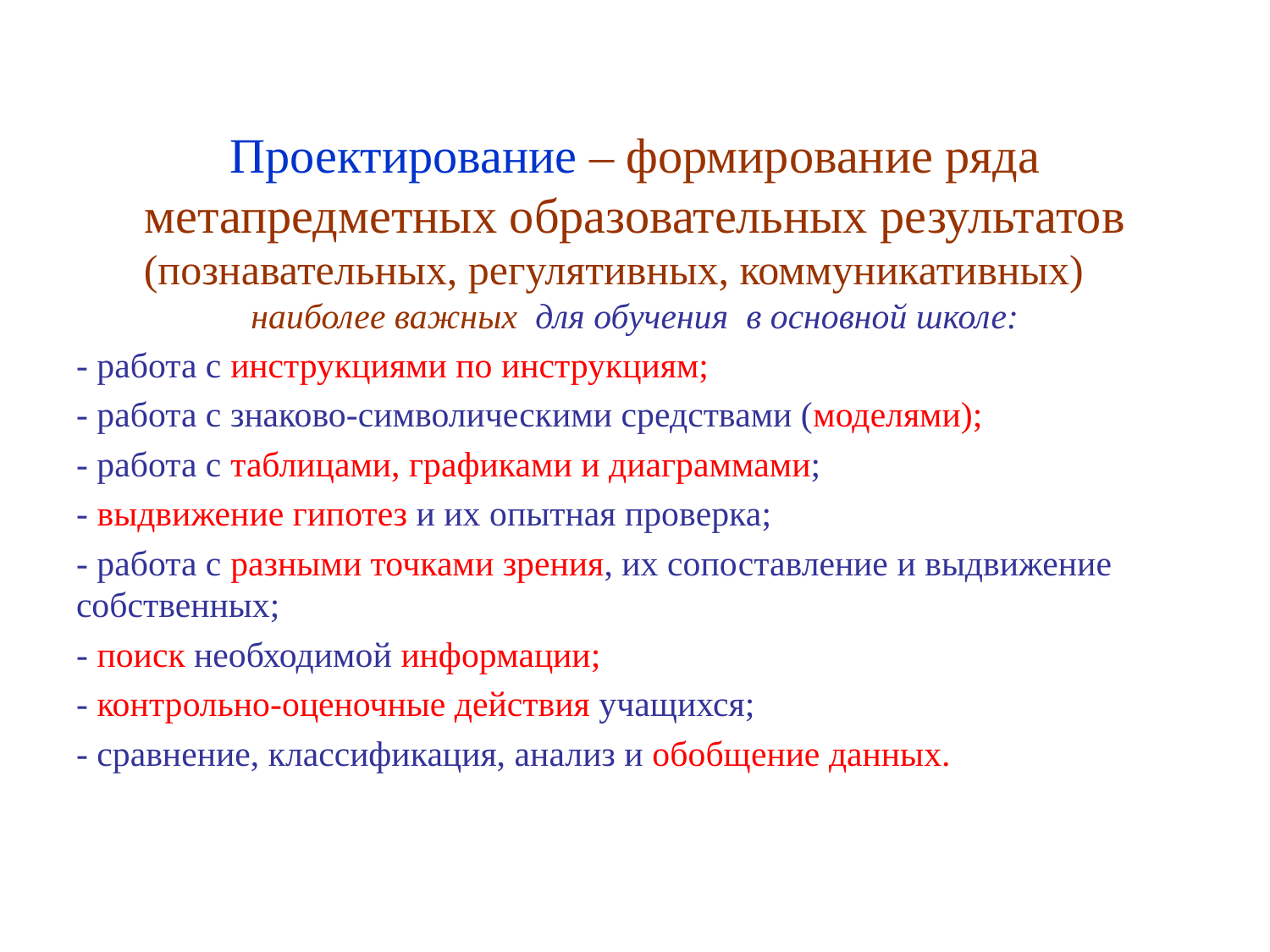

Проектирование – формирование ряда метапредметных образовательных результатов (познавательных, регулятивных, коммуникативных)     наиболее важных  для обучения  в основной школе:
- работа с инструкциями по инструкциям;
- работа с знаково-символическими средствами (моделями);
- работа с таблицами, графиками и диаграммами;
- выдвижение гипотез и их опытная проверка;
- работа с разными точками зрения, их сопоставление и выдвижение   собственных;
- поиск необходимой информации;
- контрольно-оценочные действия учащихся;
- сравнение, классификация, анализ и обобщение данных.